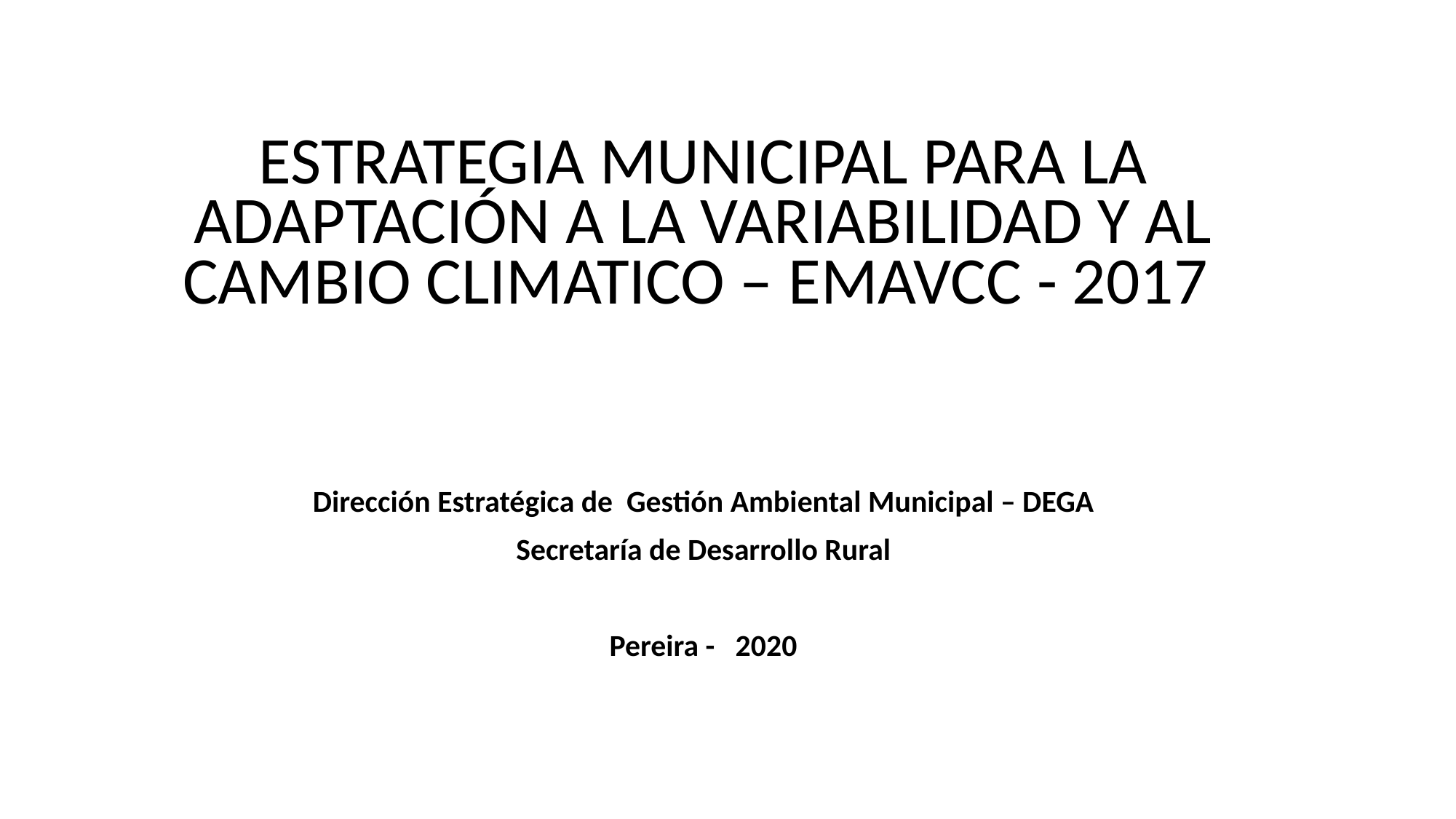

ESTRATEGIA MUNICIPAL PARA LA ADAPTACIÓN A LA VARIABILIDAD Y AL CAMBIO CLIMATICO – EMAVCC - 2017
Dirección Estratégica de  Gestión Ambiental Municipal – DEGA
Secretaría de Desarrollo Rural

Pereira -   2020